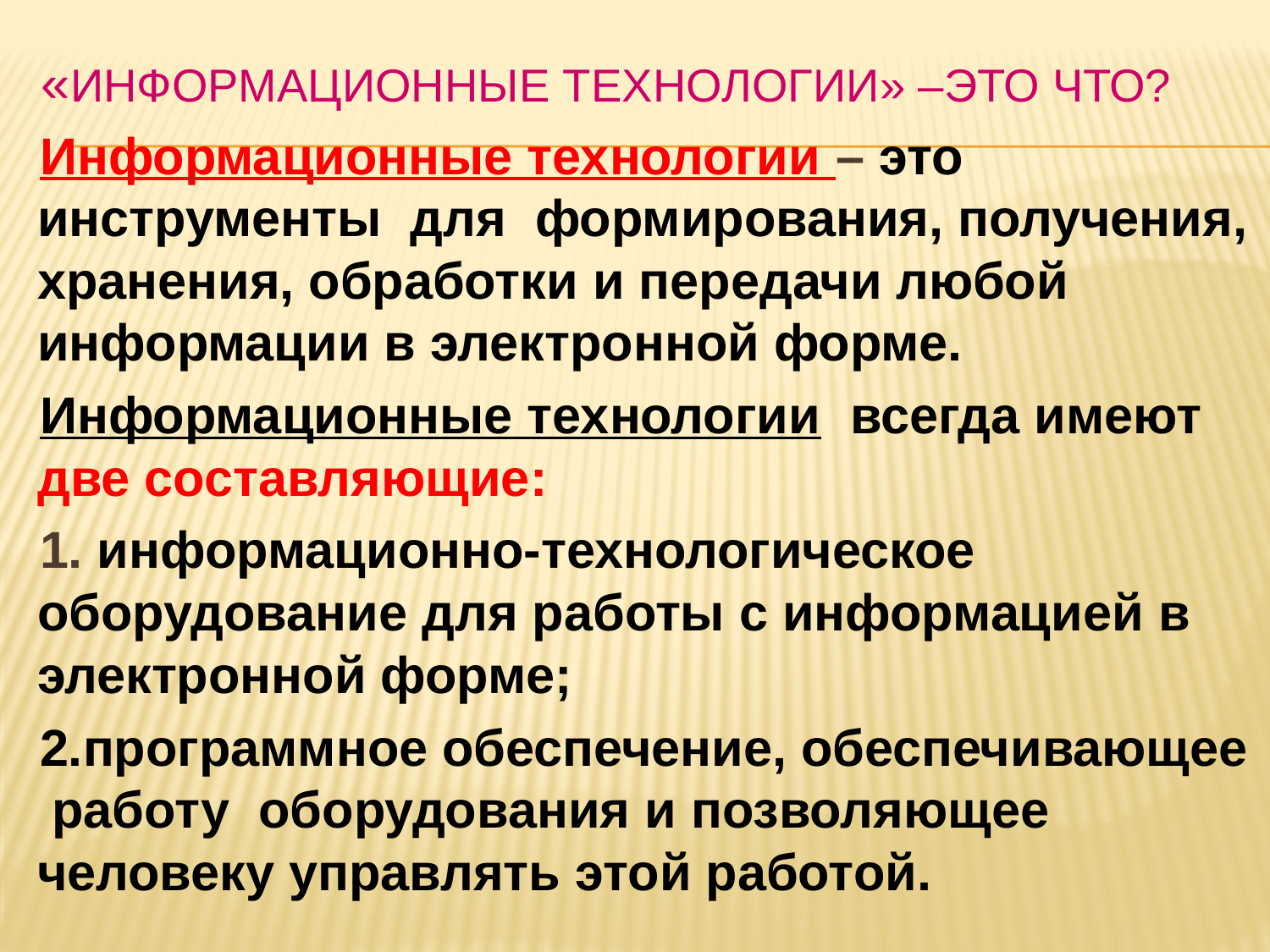

# «информационные технологии» –это Что?
Информационные технологии – это инструменты  для  формирования, получения, хранения, обработки и передачи любой информации в электронной форме.
Информационные технологии  всегда имеют   две составляющие:
1. информационно-технологическое оборудование для работы с информацией в электронной форме;
2.программное обеспечение, обеспечивающее  работу  оборудования и позволяющее человеку управлять этой работой.